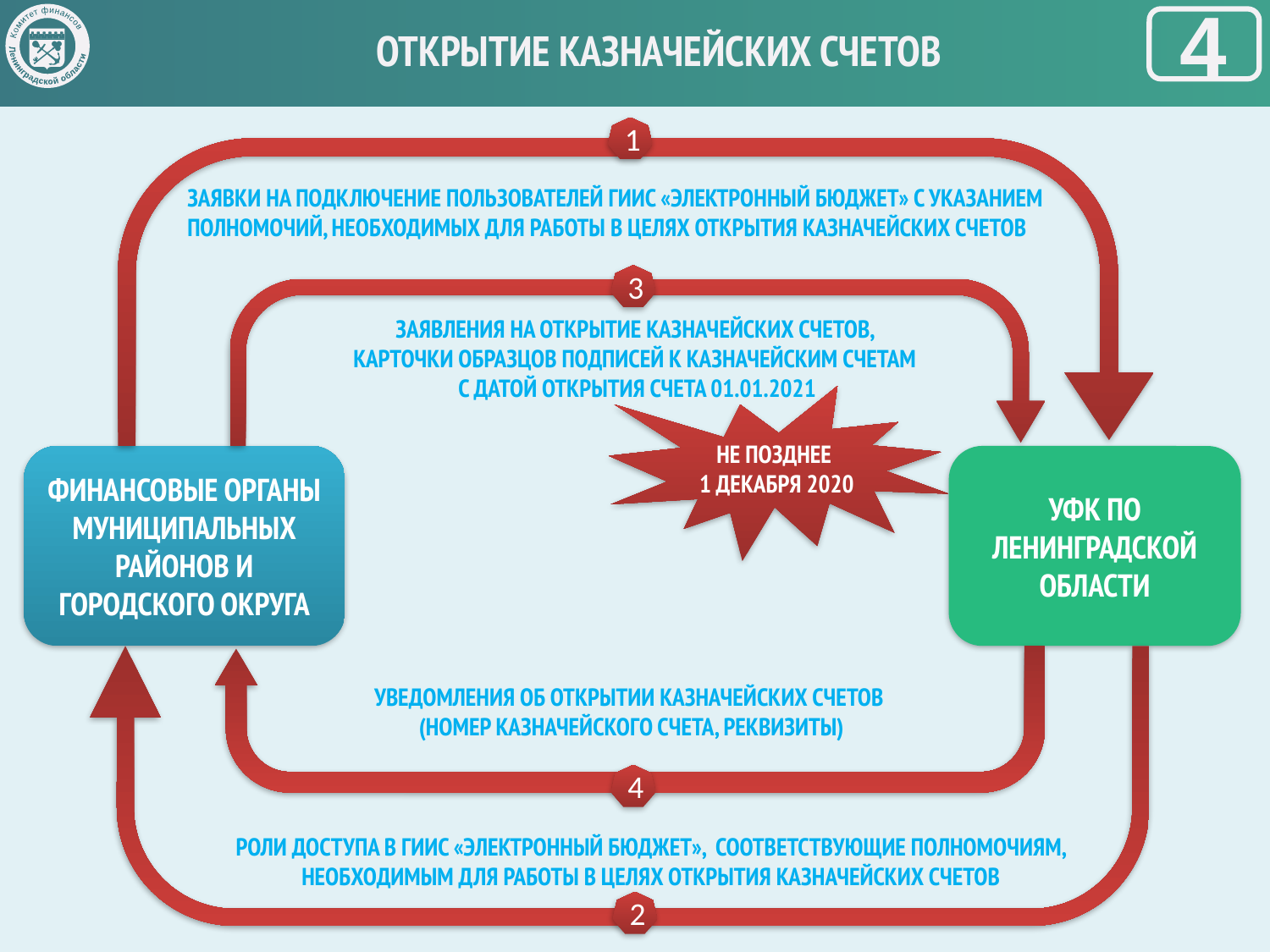

Комитет финансов
Ленинградской области

4

ОТКРЫТИЕ КАЗНАЧЕЙСКИХ СЧЕТОВ

1

ЗАЯВКИ НА ПОДКЛЮЧЕНИЕ ПОЛЬЗОВАТЕЛЕЙ ГИИС «ЭЛЕКТРОННЫЙ БЮДЖЕТ» С УКАЗАНИЕМ ПОЛНОМОЧИЙ, НЕОБХОДИМЫХ ДЛЯ РАБОТЫ В ЦЕЛЯХ ОТКРЫТИЯ КАЗНАЧЕЙСКИХ СЧЕТОВ
3

ЗАЯВЛЕНИЯ НА ОТКРЫТИЕ КАЗНАЧЕЙСКИХ СЧЕТОВ,
КАРТОЧКИ ОБРАЗЦОВ ПОДПИСЕЙ К КАЗНАЧЕЙСКИМ СЧЕТАМ
С ДАТОЙ ОТКРЫТИЯ СЧЕТА 01.01.2021
НЕ ПОЗДНЕЕ
1 ДЕКАБРЯ 2020
ФИНАНСОВЫЕ ОРГАНЫ МУНИЦИПАЛЬНЫХ РАЙОНОВ И ГОРОДСКОГО ОКРУГА
УФК ПО ЛЕНИНГРАДСКОЙ ОБЛАСТИ

УВЕДОМЛЕНИЯ ОБ ОТКРЫТИИ КАЗНАЧЕЙСКИХ СЧЕТОВ
(НОМЕР КАЗНАЧЕЙСКОГО СЧЕТА, РЕКВИЗИТЫ)
4
РОЛИ ДОСТУПА В ГИИС «ЭЛЕКТРОННЫЙ БЮДЖЕТ»,  СООТВЕТСТВУЮЩИЕ ПОЛНОМОЧИЯМ, НЕОБХОДИМЫМ ДЛЯ РАБОТЫ В ЦЕЛЯХ ОТКРЫТИЯ КАЗНАЧЕЙСКИХ СЧЕТОВ
2